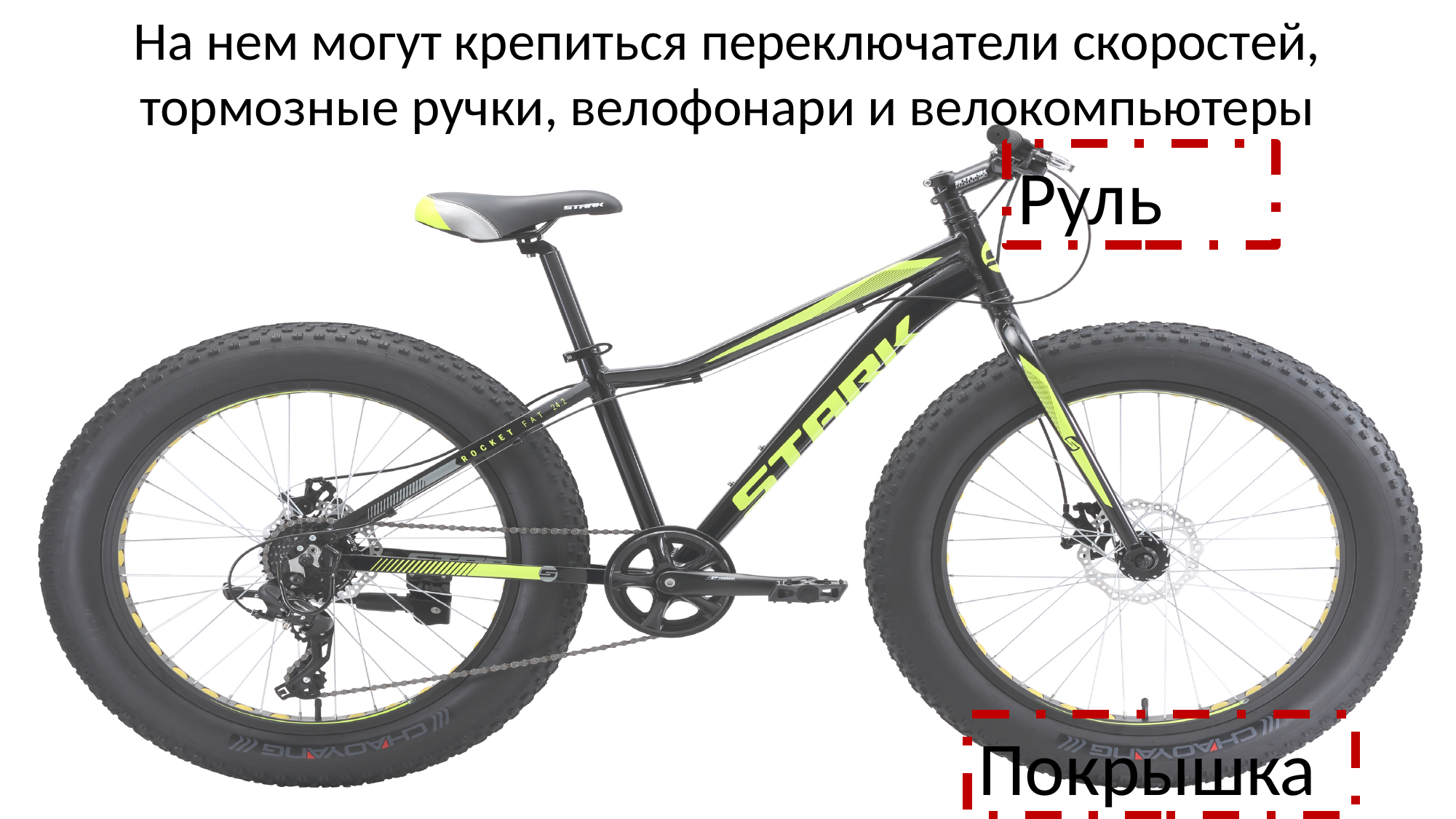

На нем могут крепиться переключатели скоростей, тормозные ручки, велофонари и велокомпьютеры
Руль
Покрышка